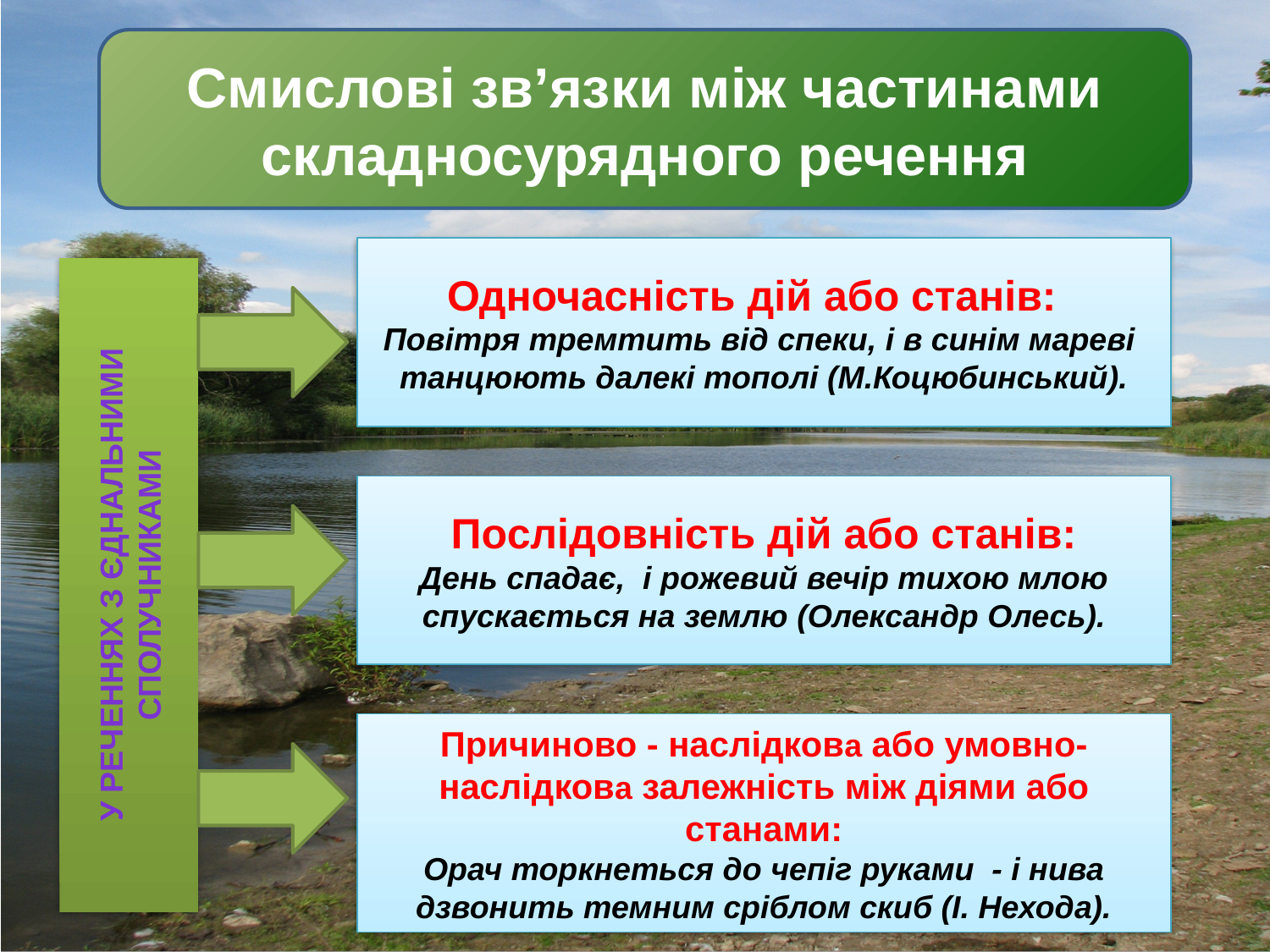

Смислові зв’язки між частинами складносурядного речення
Одночасність дій або станів:
Повітря тремтить від спеки, і в синім мареві  танцюють далекі тополі (М.Коцюбинський).
У реченнях з єднальними сполучниками

Послідовність дій або станів:
День спадає,  і рожевий вечір тихою млою спускається на землю (Олександр Олесь).

Причиново - наслідкова або умовно-наслідкова залежність між діями або станами:
Орач торкнеться до чепіг руками  - і нива дзвонить темним сріблом скиб (І. Нехода).